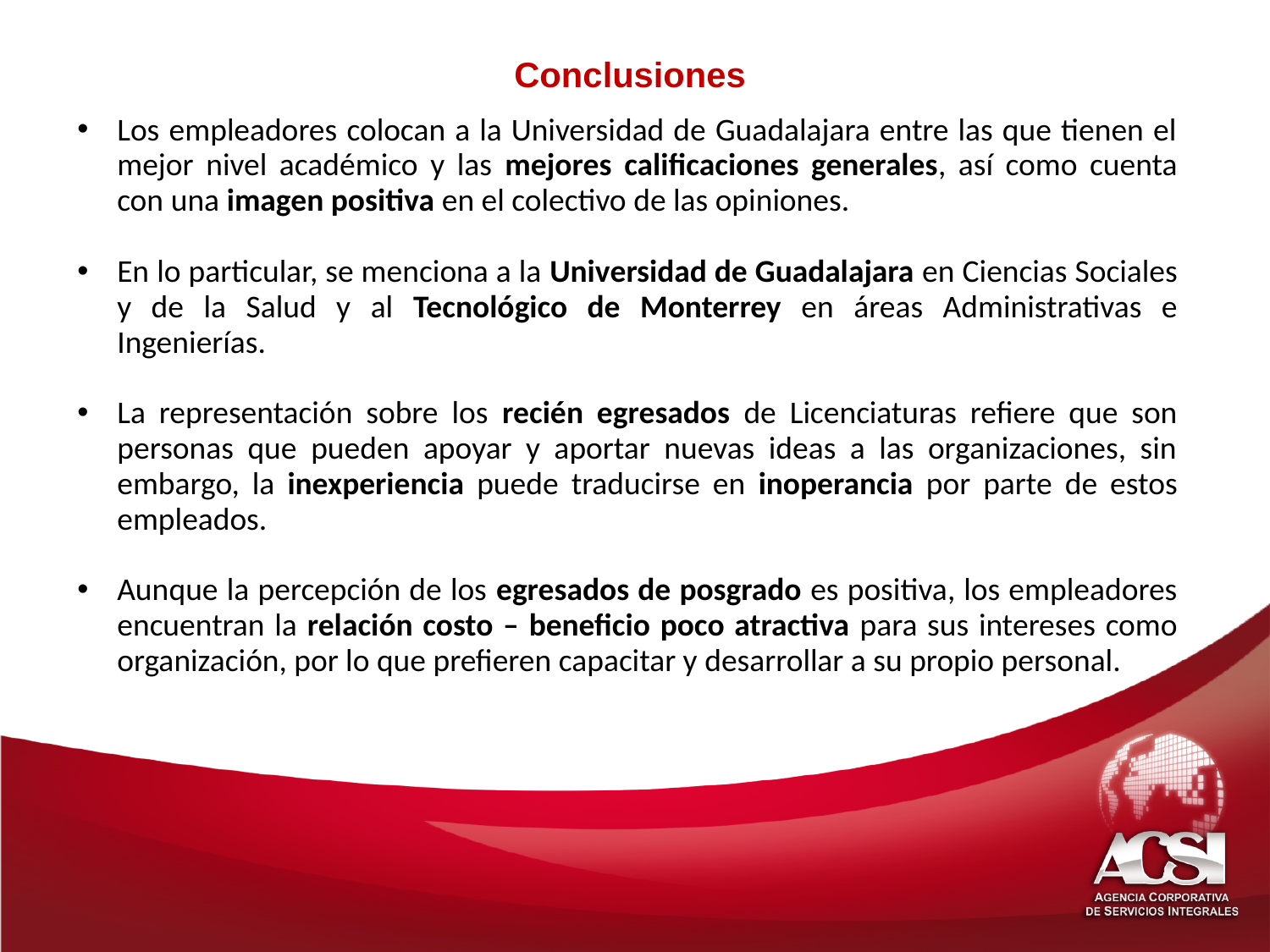

Conclusiones
Los empleadores colocan a la Universidad de Guadalajara entre las que tienen el mejor nivel académico y las mejores calificaciones generales, así como cuenta con una imagen positiva en el colectivo de las opiniones.

En lo particular, se menciona a la Universidad de Guadalajara en Ciencias Sociales y de la Salud y al Tecnológico de Monterrey en áreas Administrativas e Ingenierías.

La representación sobre los recién egresados de Licenciaturas refiere que son personas que pueden apoyar y aportar nuevas ideas a las organizaciones, sin embargo, la inexperiencia puede traducirse en inoperancia por parte de estos empleados.

Aunque la percepción de los egresados de posgrado es positiva, los empleadores encuentran la relación costo – beneficio poco atractiva para sus intereses como organización, por lo que prefieren capacitar y desarrollar a su propio personal.